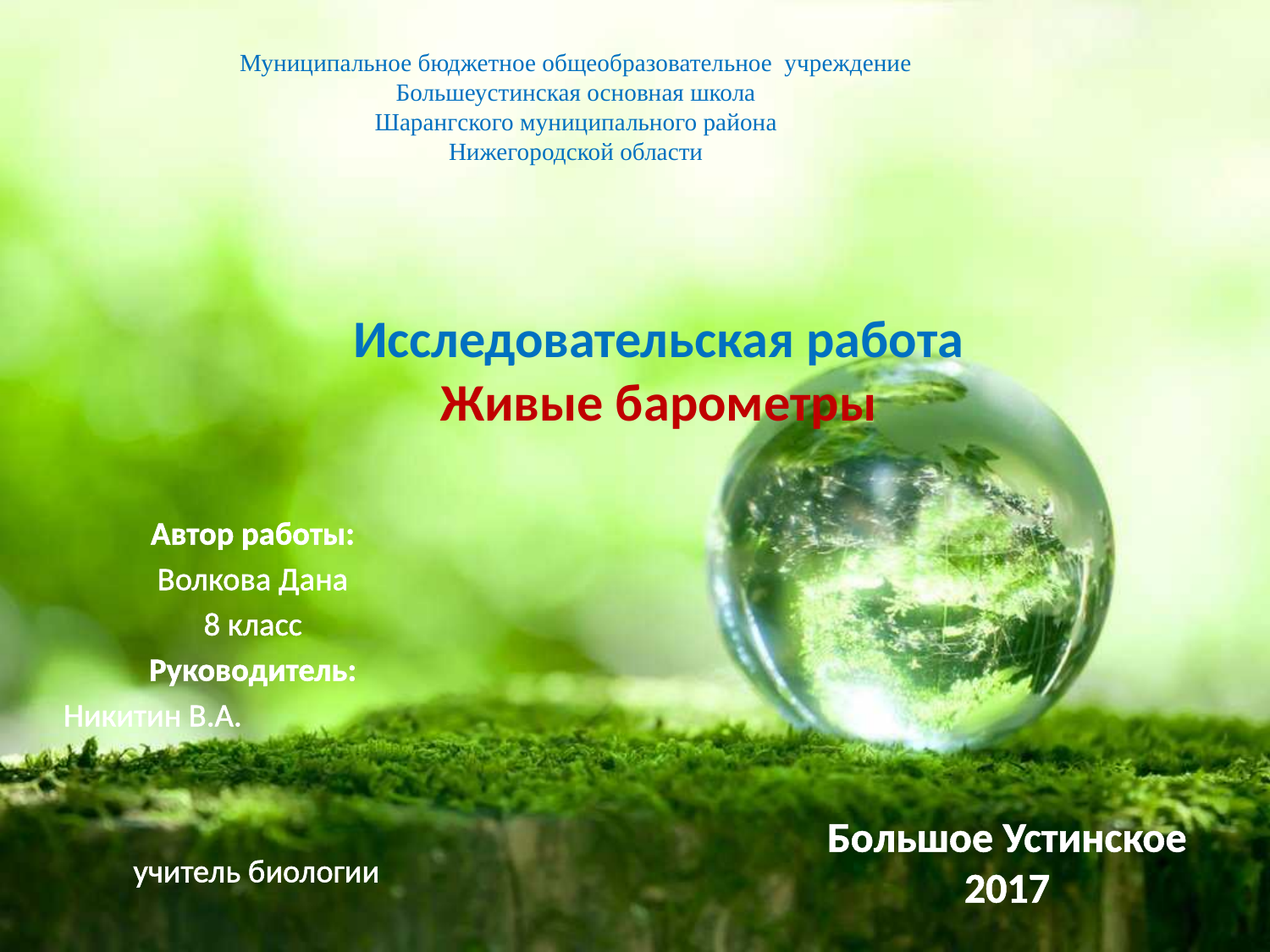

Муниципальное бюджетное общеобразовательное  учреждение
Большеустинская основная школа
Шарангского муниципального района
Нижегородской области
# Исследовательская работа Живые барометры
Автор работы:
Волкова Дана
8 класс
Руководитель:
Никитин В.А.                                                                                                                                                                                         учитель биологии
Большое Устинское 2017